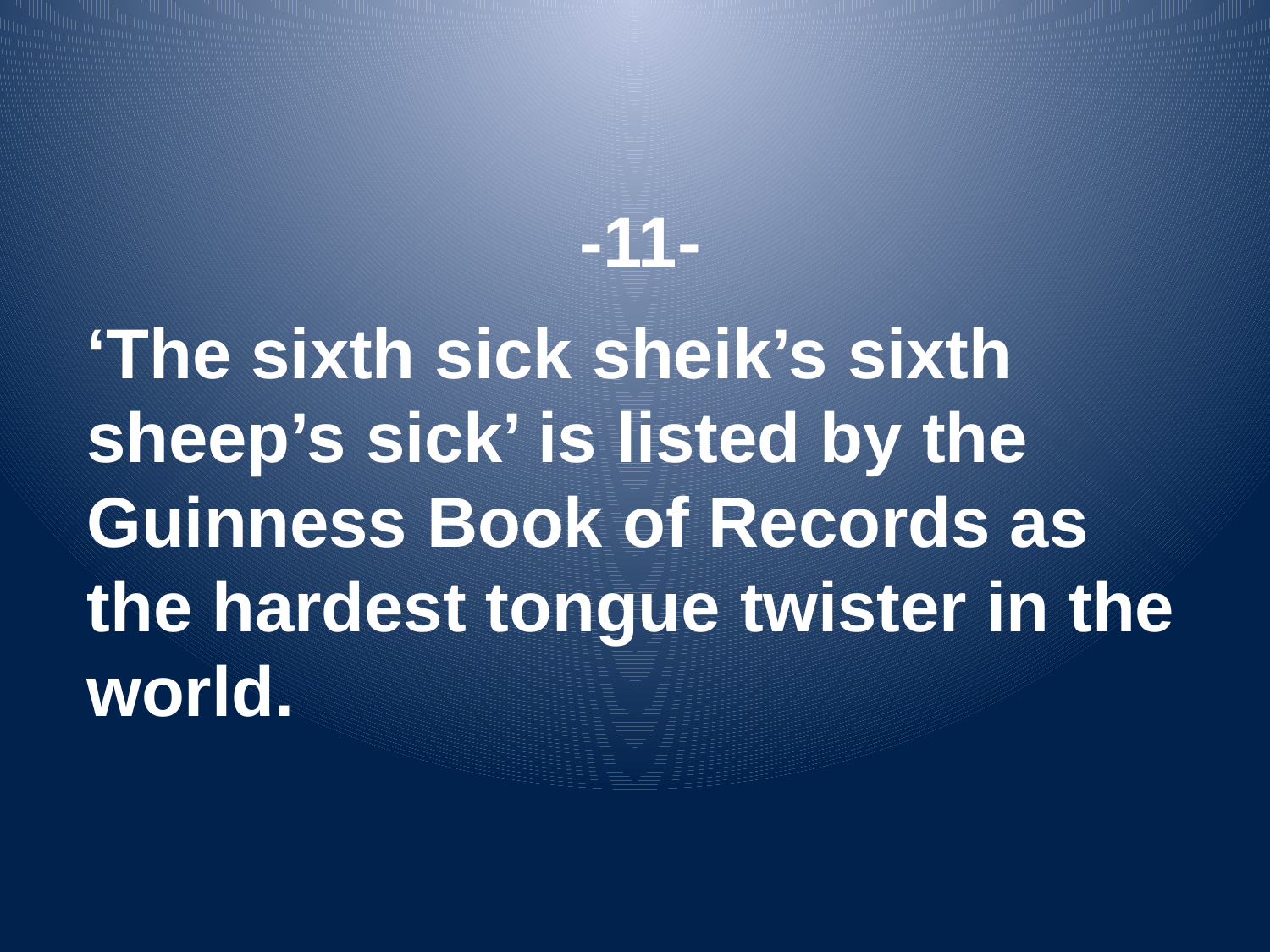

-11-

‘The sixth sick sheik’s sixth sheep’s sick’ is listed by the Guinness Book of Records as the hardest tongue twister in the world.